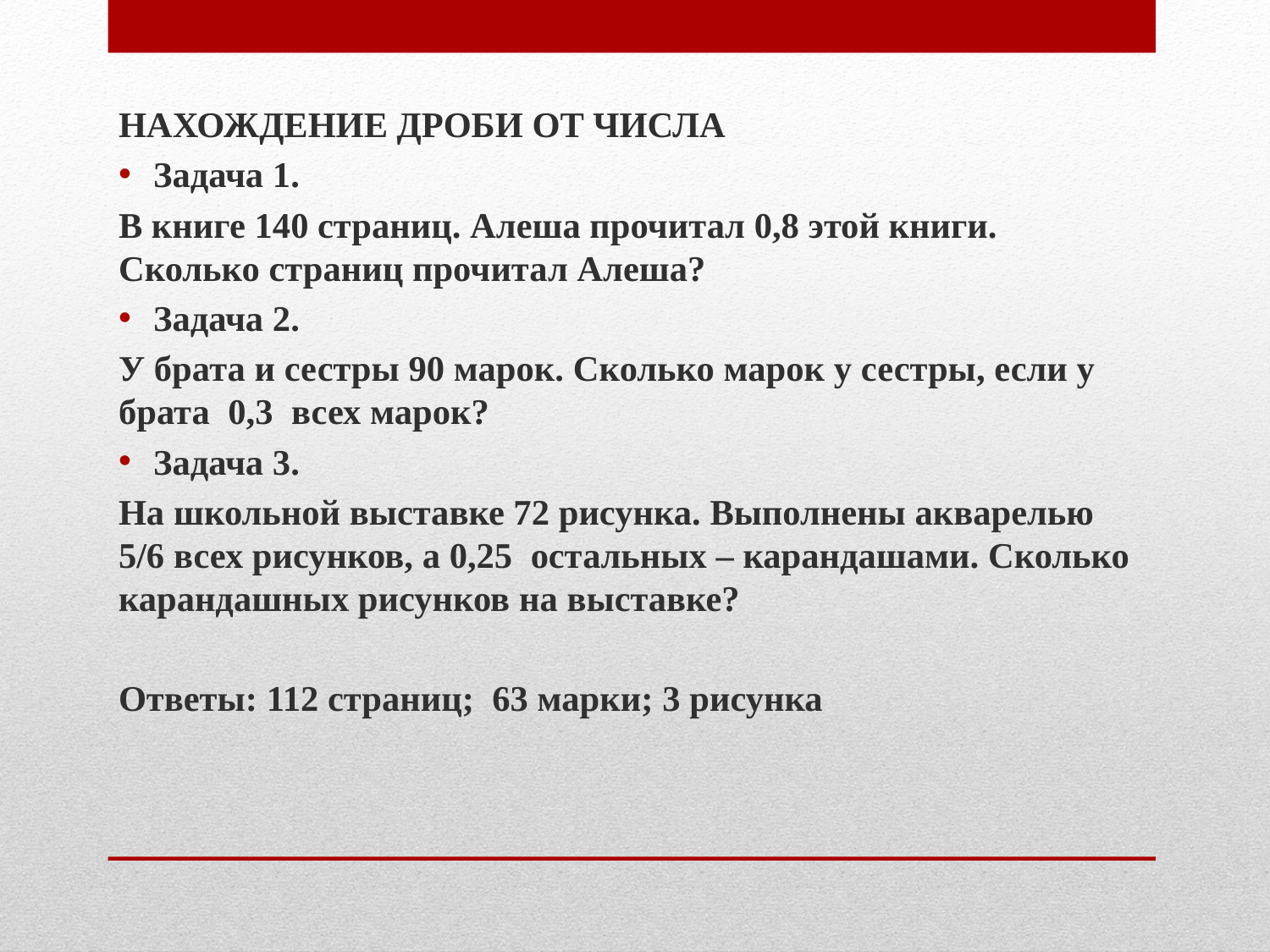

НАХОЖДЕНИЕ ДРОБИ ОТ ЧИСЛА
Задача 1.
В книге 140 страниц. Алеша прочитал 0,8 этой книги. Сколько страниц прочитал Алеша?
Задача 2.
У брата и сестры 90 марок. Сколько марок у сестры, если у брата  0,3  всех марок?
Задача 3.
На школьной выставке 72 рисунка. Выполнены акварелью 5/6 всех рисунков, а 0,25  остальных – карандашами. Сколько карандашных рисунков на выставке?

Ответы: 112 страниц;  63 марки; 3 рисунка

#